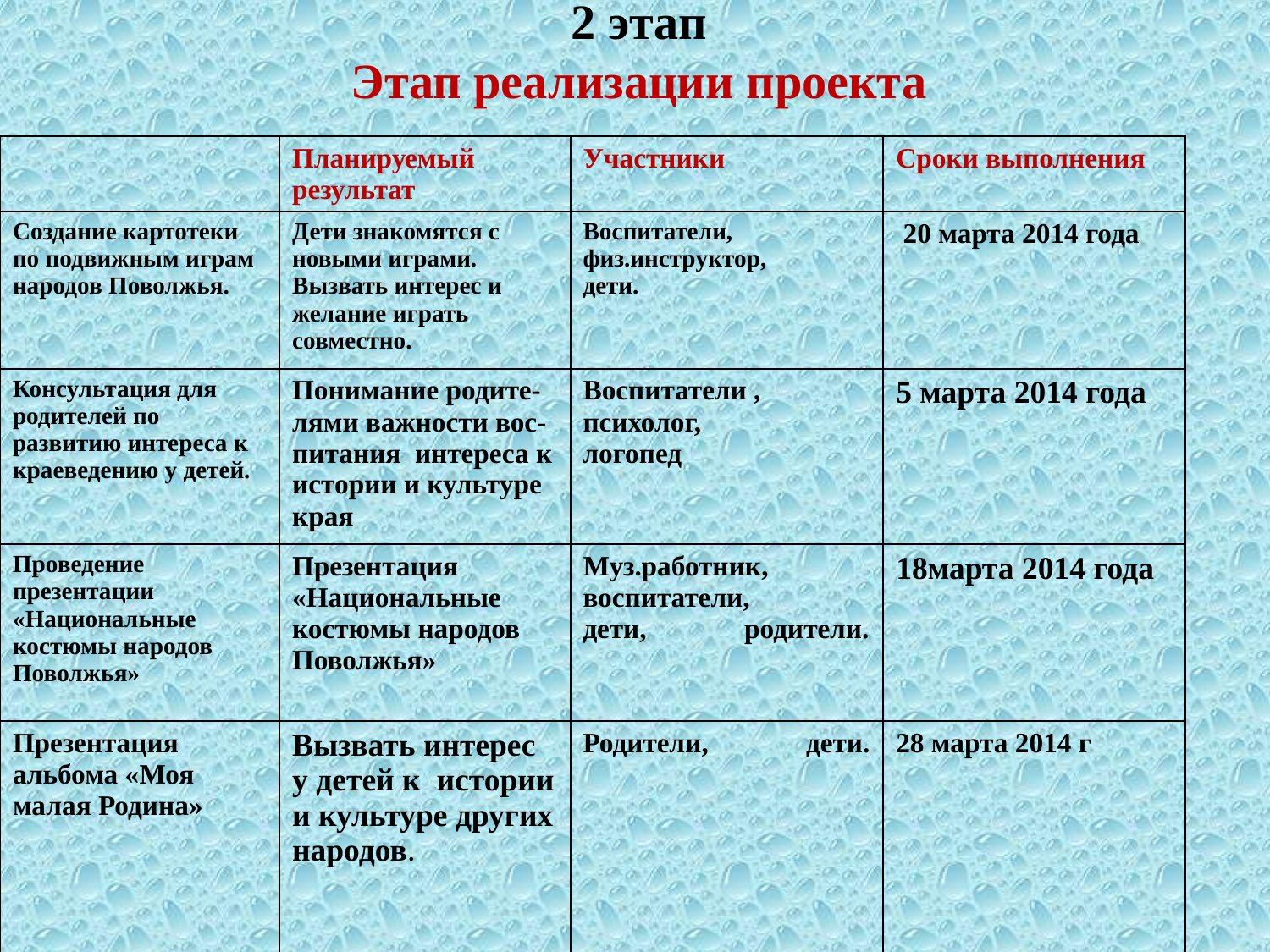

# 2 этап Этап реализации проекта
|  | Планируемый результат | Участники | Сроки выполнения |
| --- | --- | --- | --- |
| Создание картотеки по подвижным играм народов Поволжья. | Дети знакомятся с новыми играми. Вызвать интерес и желание играть совместно. | Воспитатели, физ.инструктор, дети. | 20 марта 2014 года |
| Консультация для родителей по развитию интереса к краеведению у детей. | Понимание родите-лями важности вос-питания интереса к истории и культуре края | Воспитатели , психолог, логопед | 5 марта 2014 года |
| Проведение презентации «Национальные костюмы народов Поволжья» | Презентация «Национальные костюмы народов Поволжья» | Муз.работник, воспитатели, дети, родители. | 18марта 2014 года |
| Презентация альбома «Моя малая Родина» | Вызвать интерес у детей к истории и культуре других народов. | Родители, дети. | 28 марта 2014 г |